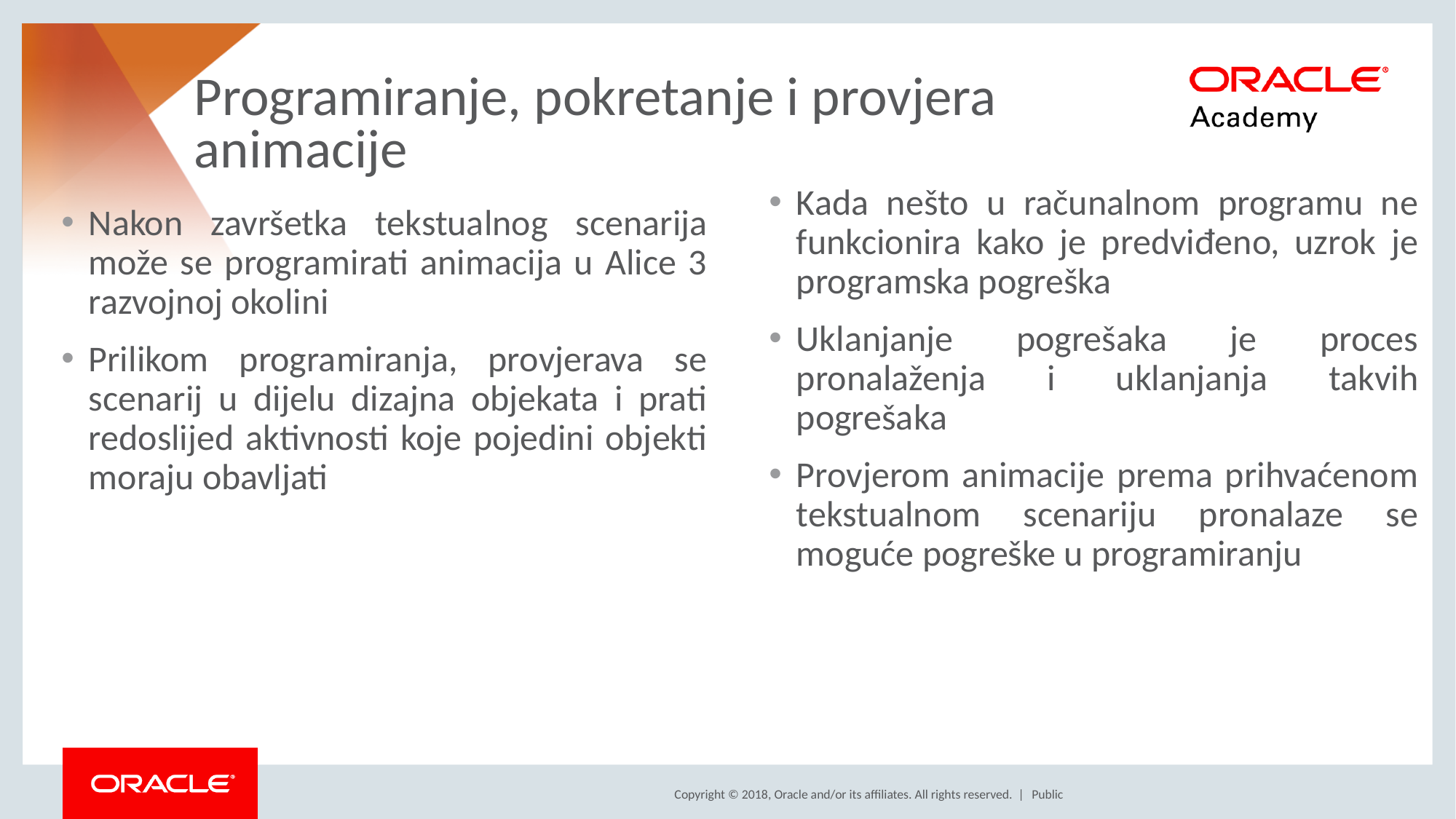

# Programiranje, pokretanje i provjera animacije
Kada nešto u računalnom programu ne funkcionira kako je predviđeno, uzrok je programska pogreška
Uklanjanje pogrešaka je proces pronalaženja i uklanjanja takvih pogrešaka
Provjerom animacije prema prihvaćenom tekstualnom scenariju pronalaze se moguće pogreške u programiranju

Nakon završetka tekstualnog scenarija može se programirati animacija u Alice 3 razvojnoj okolini
Prilikom programiranja, provjerava se scenarij u dijelu dizajna objekata i prati redoslijed aktivnosti koje pojedini objekti moraju obavljati
16
Public